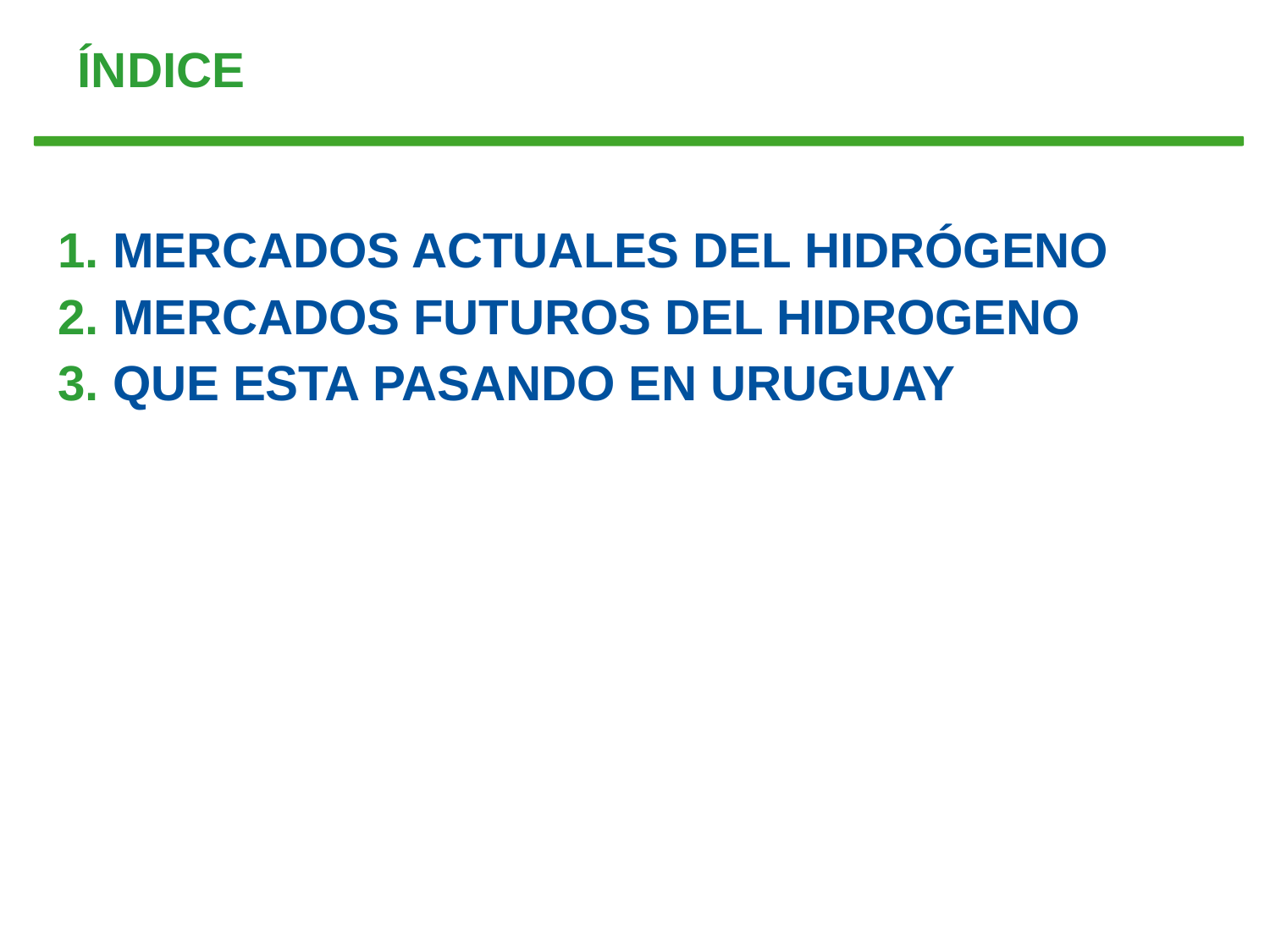

# ÍNDICE

1. MERCADOS ACTUALES DEL HIDRÓGENO
2. MERCADOS FUTUROS DEL HIDROGENO
3. QUE ESTA PASANDO EN URUGUAY